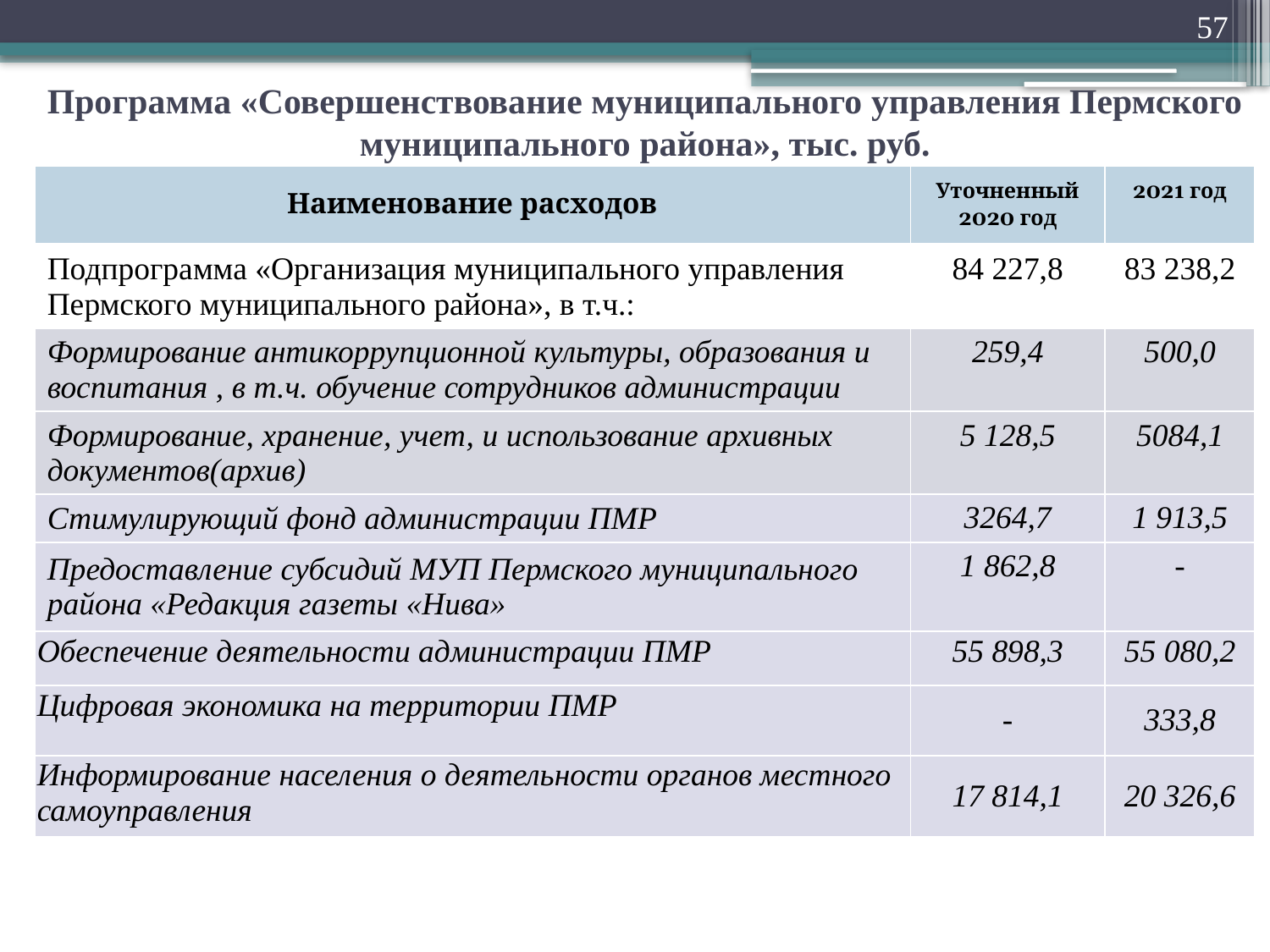

57
Программа «Совершенствование муниципального управления Пермского муниципального района», тыс. руб.
| Наименование расходов | Уточненный 2020 год | 2021 год |
| --- | --- | --- |
| Подпрограмма «Организация муниципального управления Пермского муниципального района», в т.ч.: | 84 227,8 | 83 238,2 |
| Формирование антикоррупционной культуры, образования и воспитания , в т.ч. обучение сотрудников администрации | 259,4 | 500,0 |
| Формирование, хранение, учет, и использование архивных документов(архив) | 5 128,5 | 5084,1 |
| Стимулирующий фонд администрации ПМР | 3264,7 | 1 913,5 |
| Предоставление субсидий МУП Пермского муниципального района «Редакция газеты «Нива» | 1 862,8 | - |
| Обеспечение деятельности администрации ПМР | 55 898,3 | 55 080,2 |
| Цифровая экономика на территории ПМР | - | 333,8 |
| Информирование населения о деятельности органов местного самоуправления | 17 814,1 | 20 326,6 |